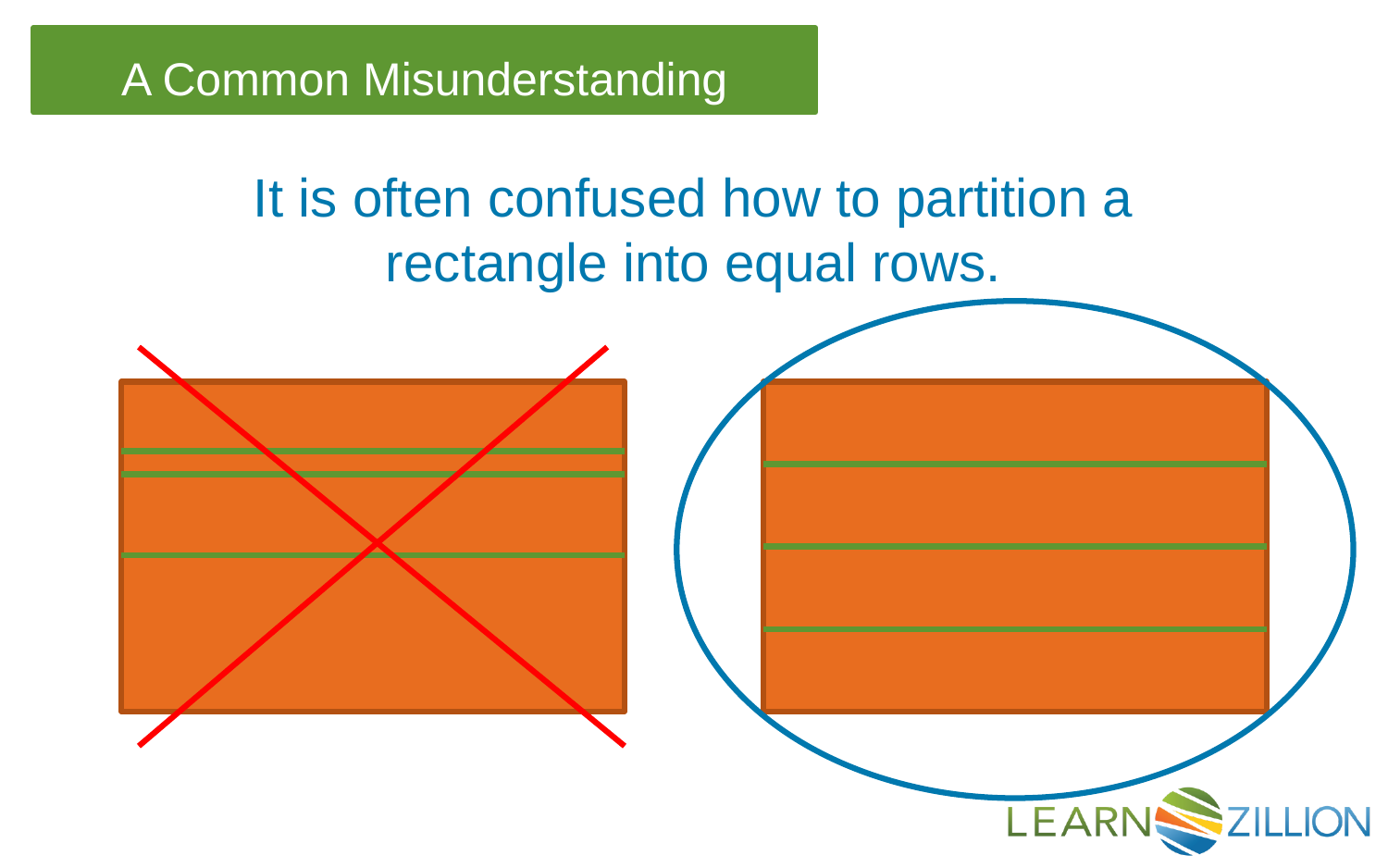

It is often confused how to partition a rectangle into equal rows.